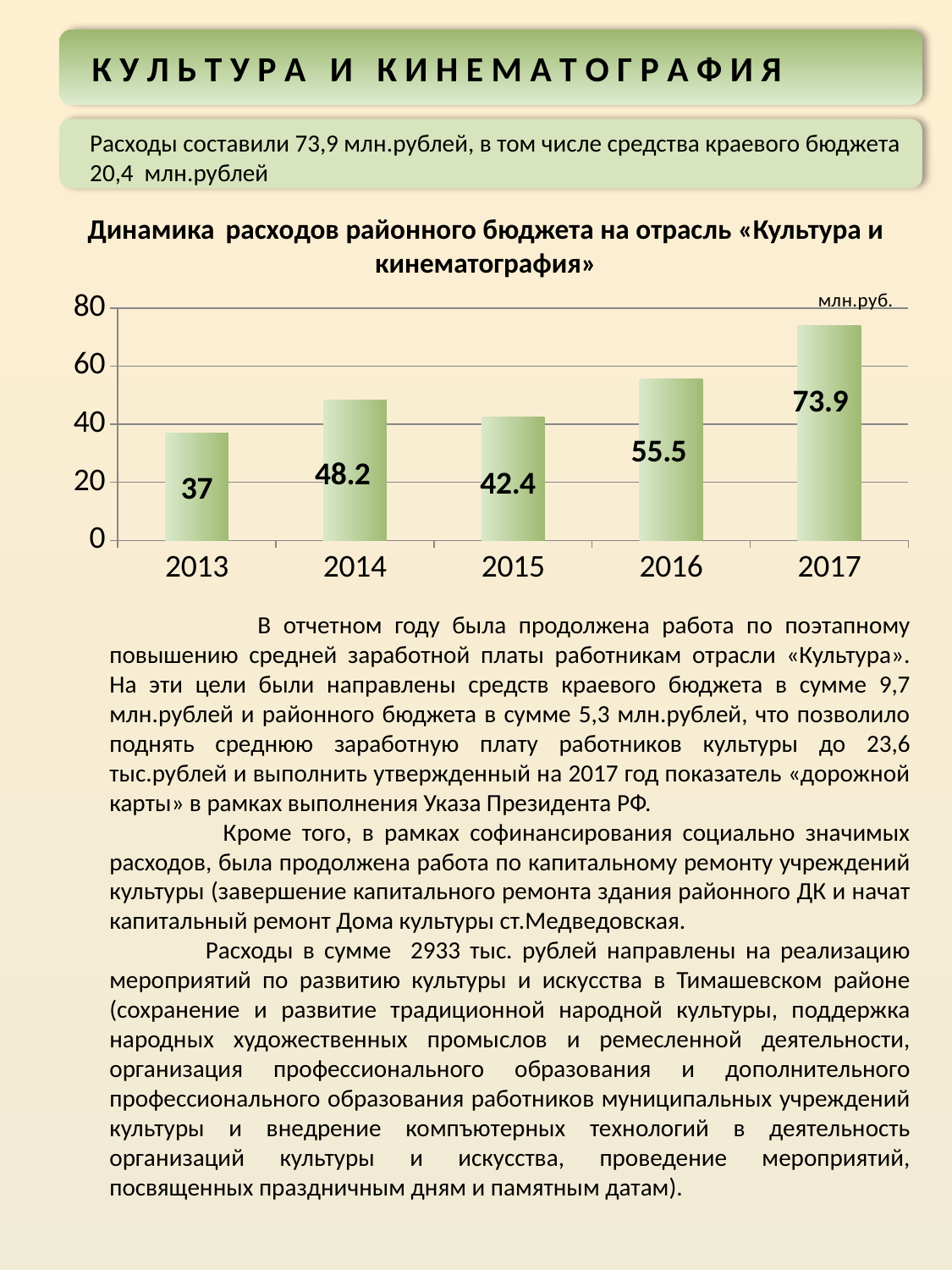

К У Л Ь Т У Р А   И   К И Н Е М А Т О Г Р А Ф И Я

Расходы составили 73,9 млн.рублей, в том числе средства краевого бюджета 20,4  млн.рублей

Динамика  расходов районного бюджета на отрасль «Культура и кинематография»

### Chart

| Category | Ряд 1 |
|---|---|
| 2013 | 37.0 |
| 2014 | 48.2 |
| 2015 | 42.4 |
| 2016 | 55.5 |
| 2017 | 73.9 |
            В отчетном году была продолжена работа по поэтапному повышению средней заработной платы работникам отрасли «Культура». На эти цели были направлены средств краевого бюджета в сумме 9,7 млн.рублей и районного бюджета в сумме 5,3 млн.рублей, что позволило поднять среднюю заработную плату работников культуры до 23,6 тыс.рублей и выполнить утвержденный на 2017 год показатель «дорожной карты» в рамках выполнения Указа Президента РФ.
           Кроме того, в рамках софинансирования социально значимых расходов, была продолжена работа по капитальному ремонту учреждений культуры (завершение капитального ремонта здания районного ДК и начат капитальный ремонт Дома культуры ст.Медведовская.
          Расходы в сумме  2933 тыс. рублей направлены на реализацию мероприятий по развитию культуры и искусства в Тимашевском районе (сохранение и развитие традиционной народной культуры, поддержка народных художественных промыслов и ремесленной деятельности, организация профессионального образования и дополнительного профессионального образования работников муниципальных учреждений культуры и внедрение компъютерных технологий в деятельность организаций культуры и искусства, проведение мероприятий, посвященных праздничным дням и памятным датам).